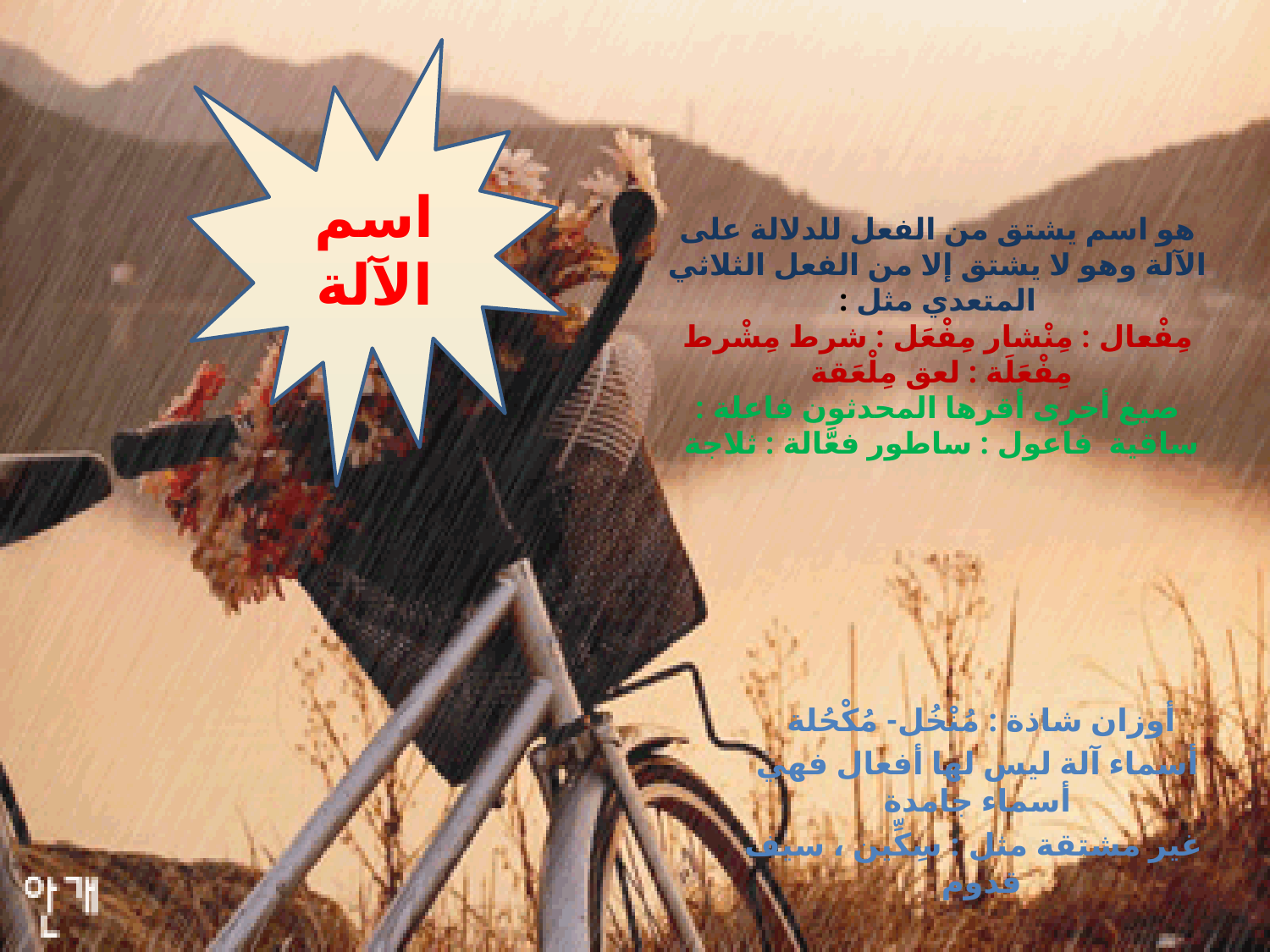

اسم الآلة
# هو اسم يشتق من الفعل للدلالة على الآلة وهو لا يشتق إلا من الفعل الثلاثي المتعدي مثل : مِفْعال : مِنْشار مِفْعَل : شرط مِشْرط مِفْعَلَة : لعق مِلْعَقة صيغ أخرى أقرها المحدثون فاعلة : ساقية  فاعول : ساطور فعَّالة : ثلاجة
أوزان شاذة : مُنْخُل- مُكْحُلة
أسماء آلة ليس لها أفعال فهي أسماء جامدة
 غير مشتقة مثل : سِكِّين ، سيف قدوم